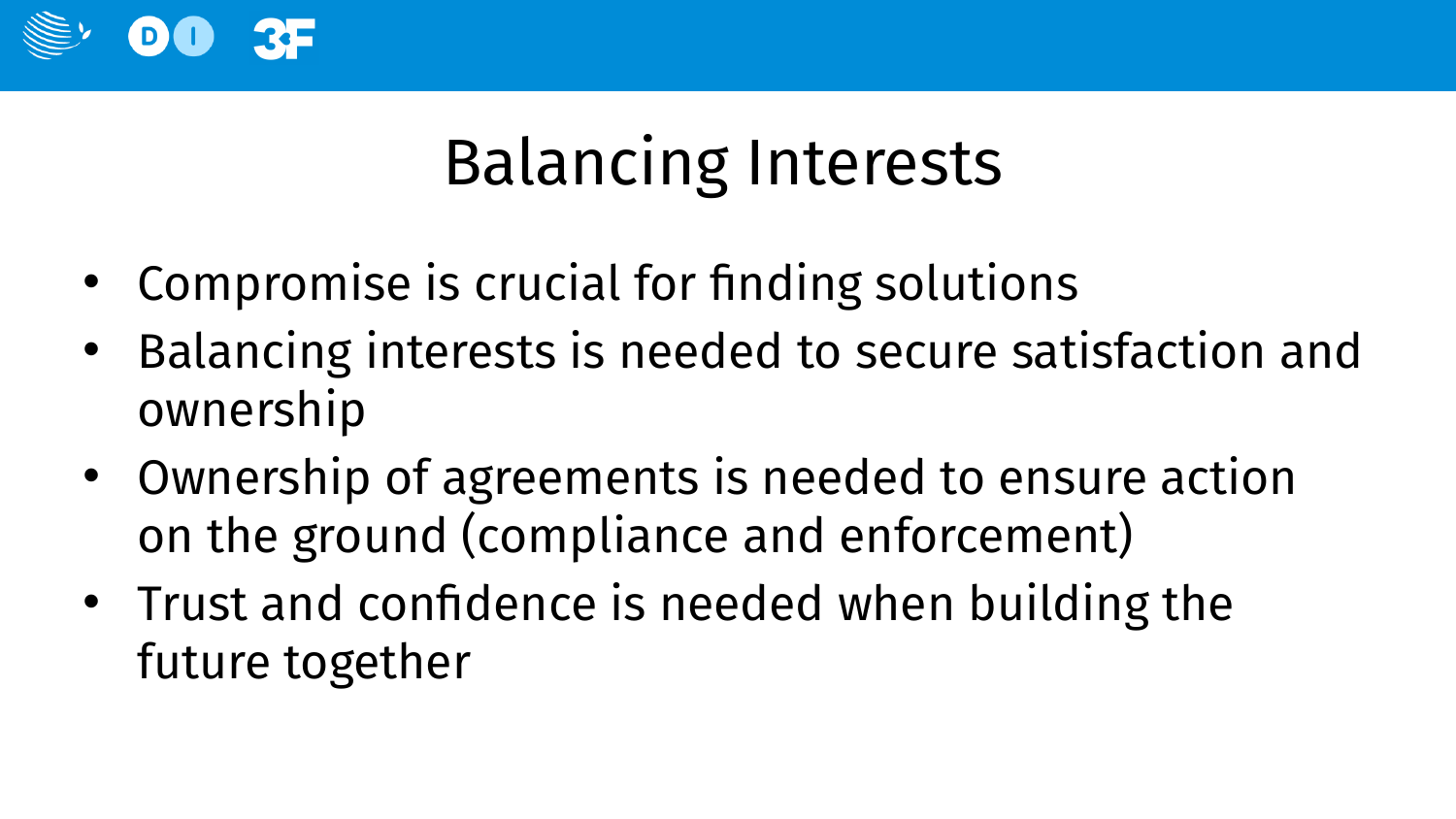

# Balancing Interests
Compromise is crucial for finding solutions
Balancing interests is needed to secure satisfaction and ownership
Ownership of agreements is needed to ensure action on the ground (compliance and enforcement)
Trust and confidence is needed when building the future together